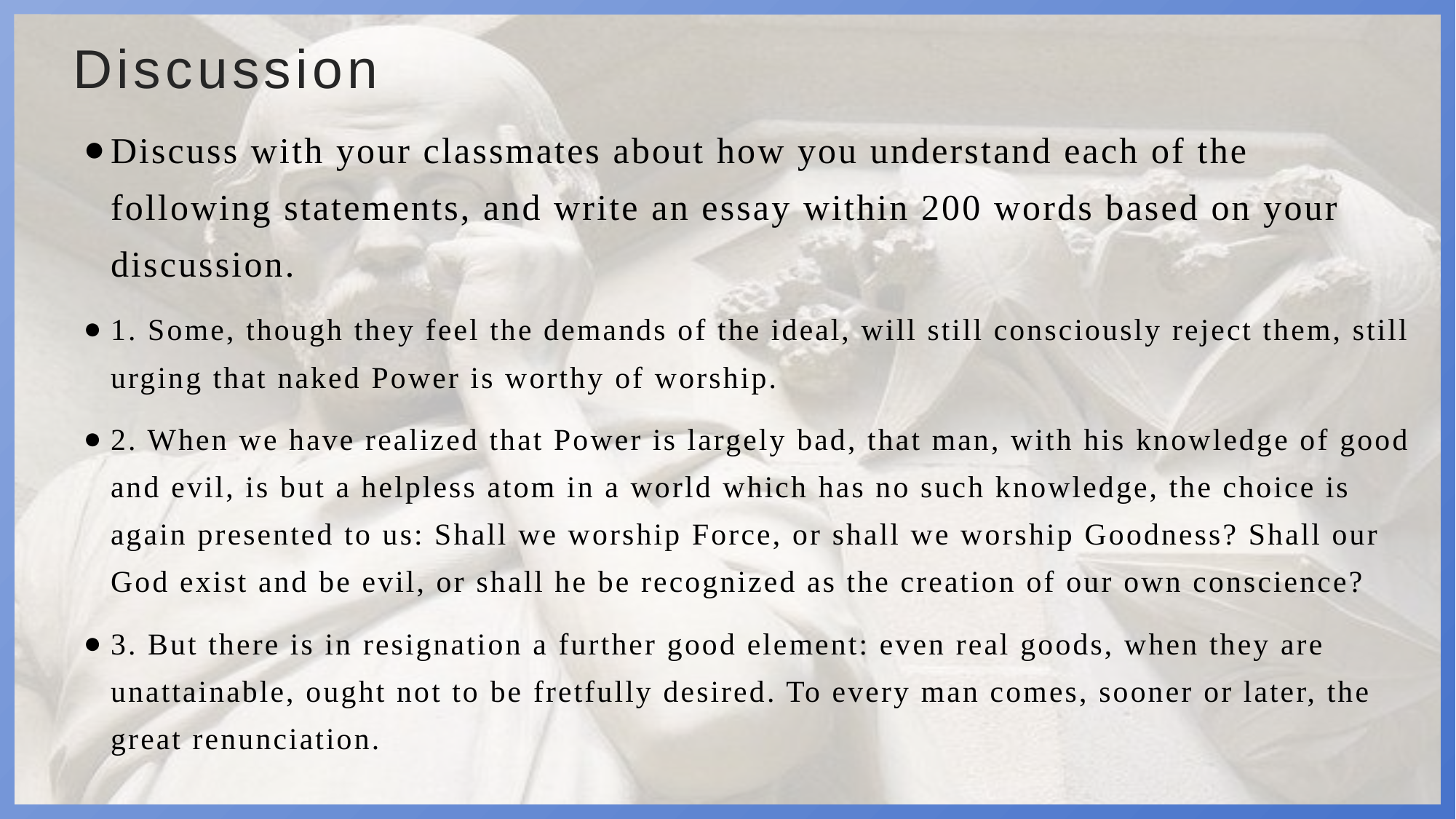

# Discussion
Discuss with your classmates about how you understand each of the following statements, and write an essay within 200 words based on your discussion.
1. Some, though they feel the demands of the ideal, will still consciously reject them, still urging that naked Power is worthy of worship.
2. When we have realized that Power is largely bad, that man, with his knowledge of good and evil, is but a helpless atom in a world which has no such knowledge, the choice is again presented to us: Shall we worship Force, or shall we worship Goodness? Shall our God exist and be evil, or shall he be recognized as the creation of our own conscience?
3. But there is in resignation a further good element: even real goods, when they are unattainable, ought not to be fretfully desired. To every man comes, sooner or later, the great renunciation.